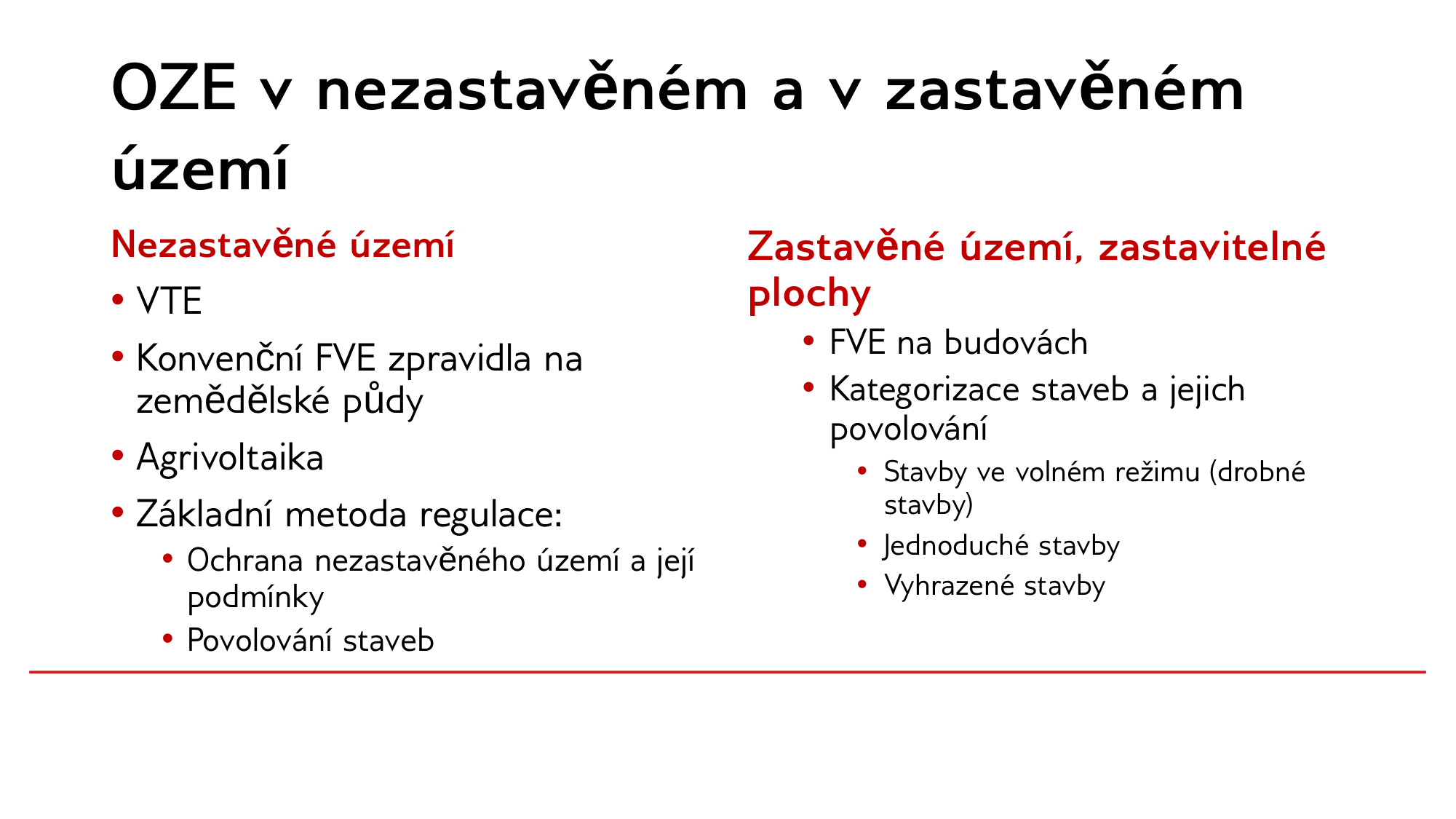

# OZE v nezastavěném a v zastavěném území
Nezastavěné území
VTE
Konvenční FVE zpravidla na zemědělské půdy
Agrivoltaika
Základní metoda regulace:
Ochrana nezastavěného území a její podmínky
Povolování staveb
Zastavěné území, zastavitelné plochy
FVE na budovách
Kategorizace staveb a jejich povolování
Stavby ve volném režimu (drobné stavby)
Jednoduché stavby
Vyhrazené stavby